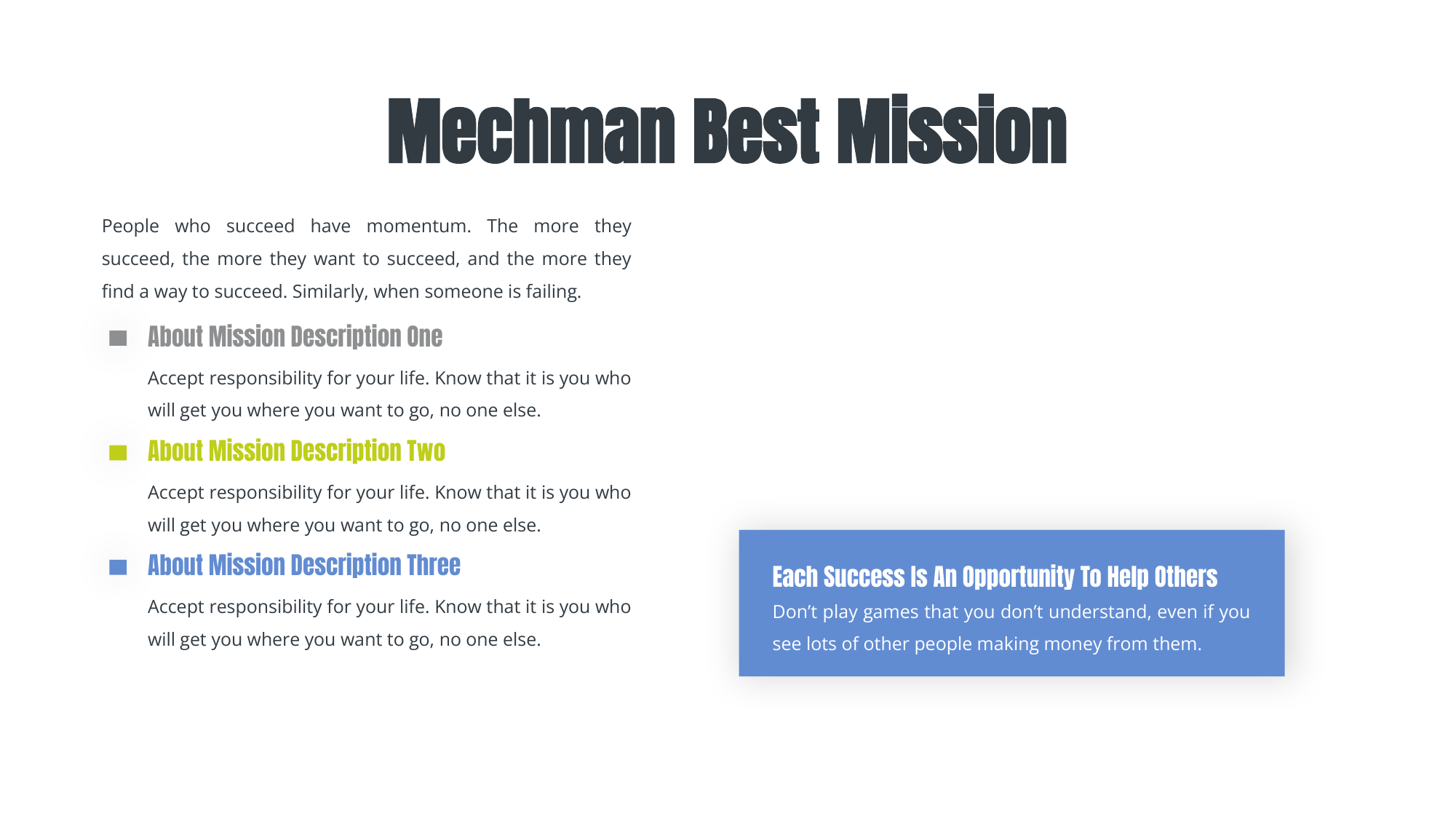

Mechman Best Mission
People who succeed have momentum. The more they succeed, the more they want to succeed, and the more they find a way to succeed. Similarly, when someone is failing.

About Mission Description One

Accept responsibility for your life. Know that it is you who will get you where you want to go, no one else.
About Mission Description Two

Accept responsibility for your life. Know that it is you who will get you where you want to go, no one else.

Each Success Is An Opportunity To Help Others
About Mission Description Three

Accept responsibility for your life. Know that it is you who will get you where you want to go, no one else.
Don’t play games that you don’t understand, even if you see lots of other people making money from them.